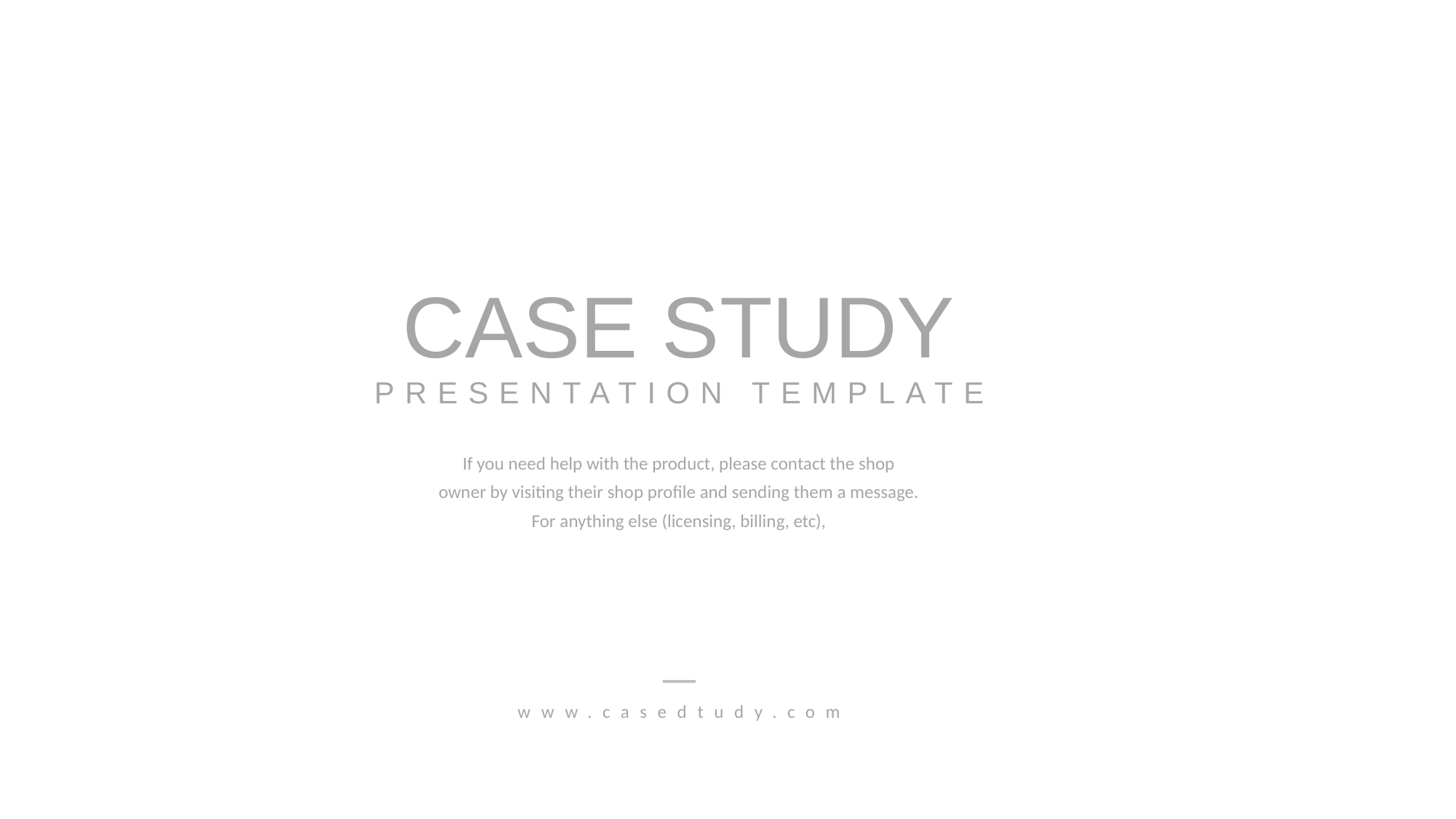

CASE STUDY
PRESENTATION TEMPLATE
If you need help with the product, please contact the shop
owner by visiting their shop profile and sending them a message.
For anything else (licensing, billing, etc),
www.casedtudy.com